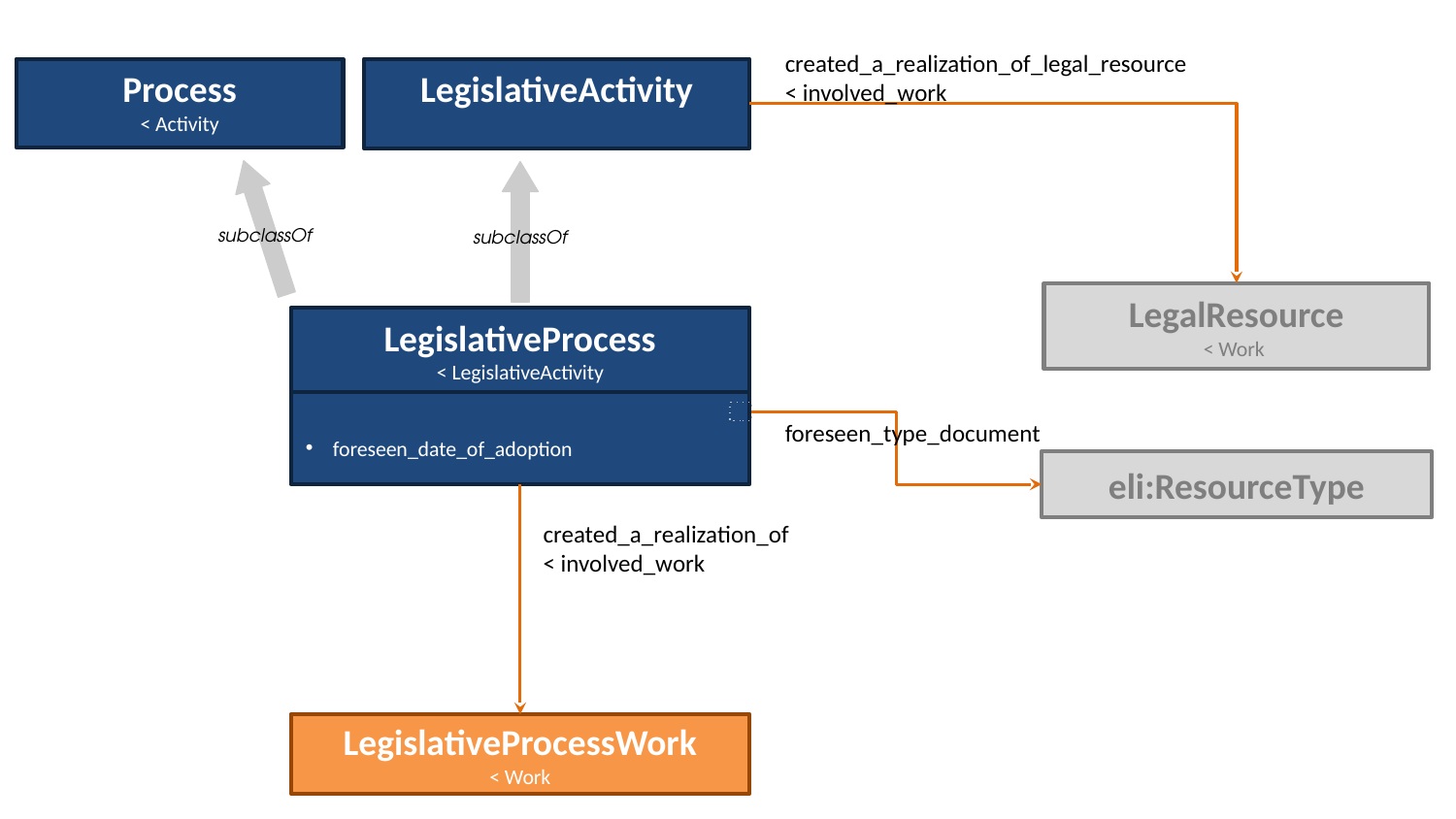

created_a_realization_of_legal_resource
< involved_work
Process
< Activity
LegislativeActivity

subclassOf
subclassOf
LegalResource
< Work
LegislativeProcess
< LegislativeActivity

foreseen_date_of_adoption

foreseen_type_document
eli:ResourceType
created_a_realization_of
< involved_work

LegislativeProcessWork
< Work